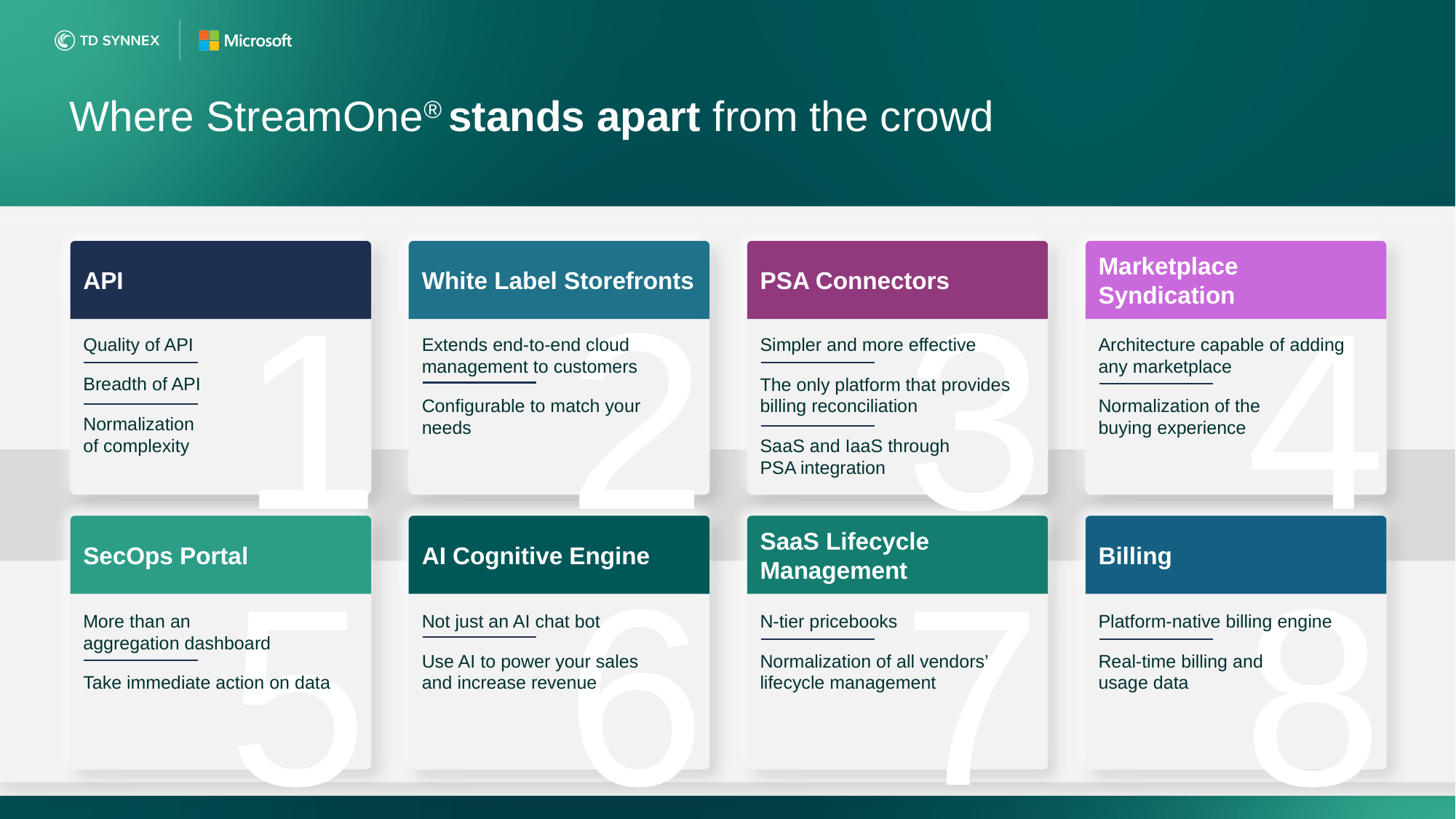

Where StreamOne® stands apart from the crowd

1
1
2
2
3
3
4
4
API
White Label Storefronts
PSA Connectors
Marketplace Syndication
Quality of API
Breadth of API
Normalization
of complexity
Extends end-to-end cloud management to customers
Configurable to match your needs
Simpler and more effective
The only platform that provides billing reconciliation
SaaS and IaaS through
PSA integration
Architecture capable of adding any marketplace
Normalization of the
buying experience

SaaS Lifecycle Management
5
5
6
6
7
7
8
8
SecOps Portal
AI Cognitive Engine
Billing
More than an
aggregation dashboard
Take immediate action on data
Not just an AI chat bot
Use AI to power your sales and increase revenue
N-tier pricebooks
Normalization of all vendors’ lifecycle management

Platform-native billing engine
Real-time billing and
usage data